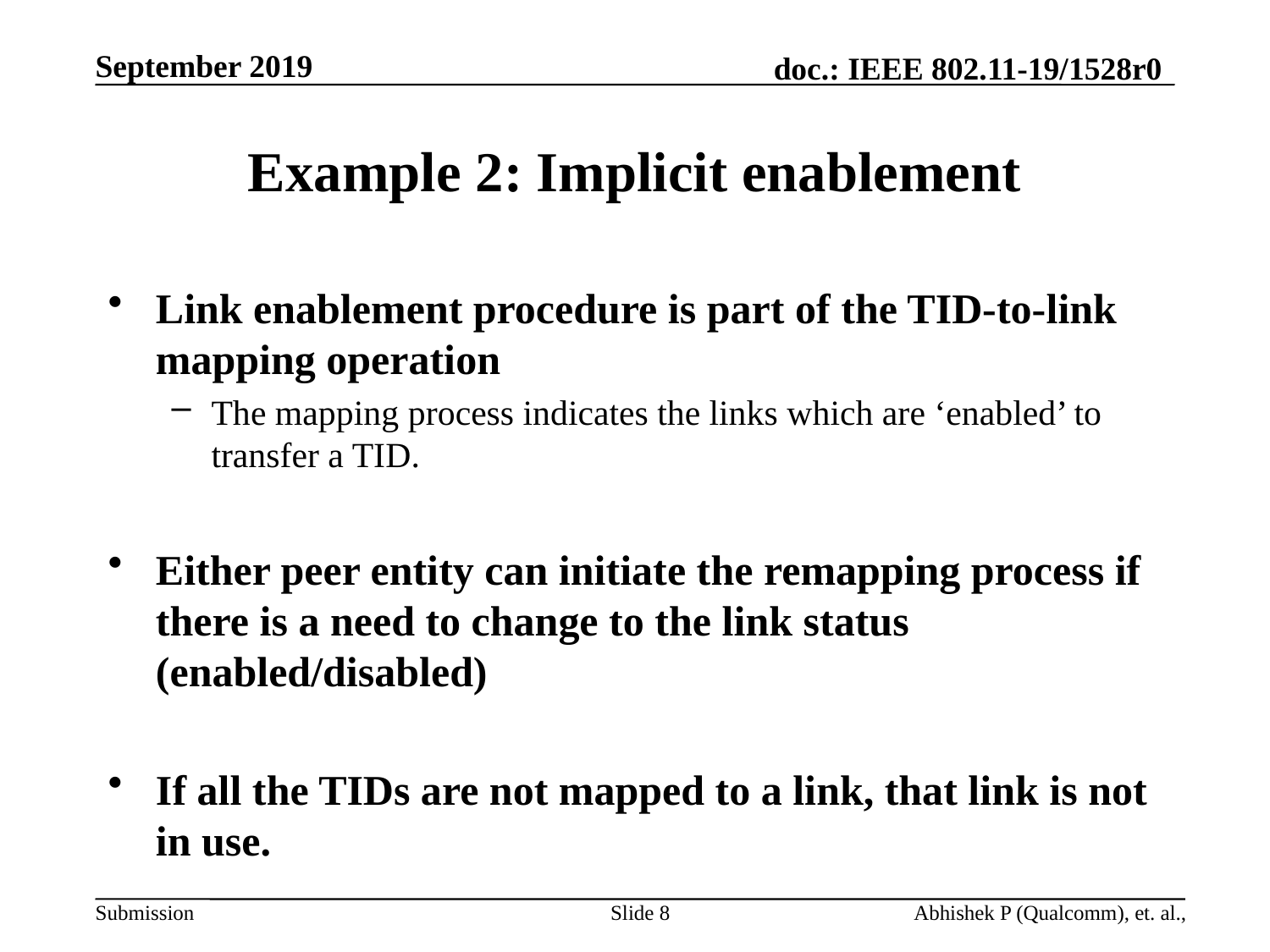

# Example 2: Implicit enablement
Link enablement procedure is part of the TID-to-link mapping operation
The mapping process indicates the links which are ‘enabled’ to transfer a TID.

Either peer entity can initiate the remapping process if there is a need to change to the link status (enabled/disabled)

If all the TIDs are not mapped to a link, that link is not in use.
Slide 8
Abhishek P (Qualcomm), et. al.,